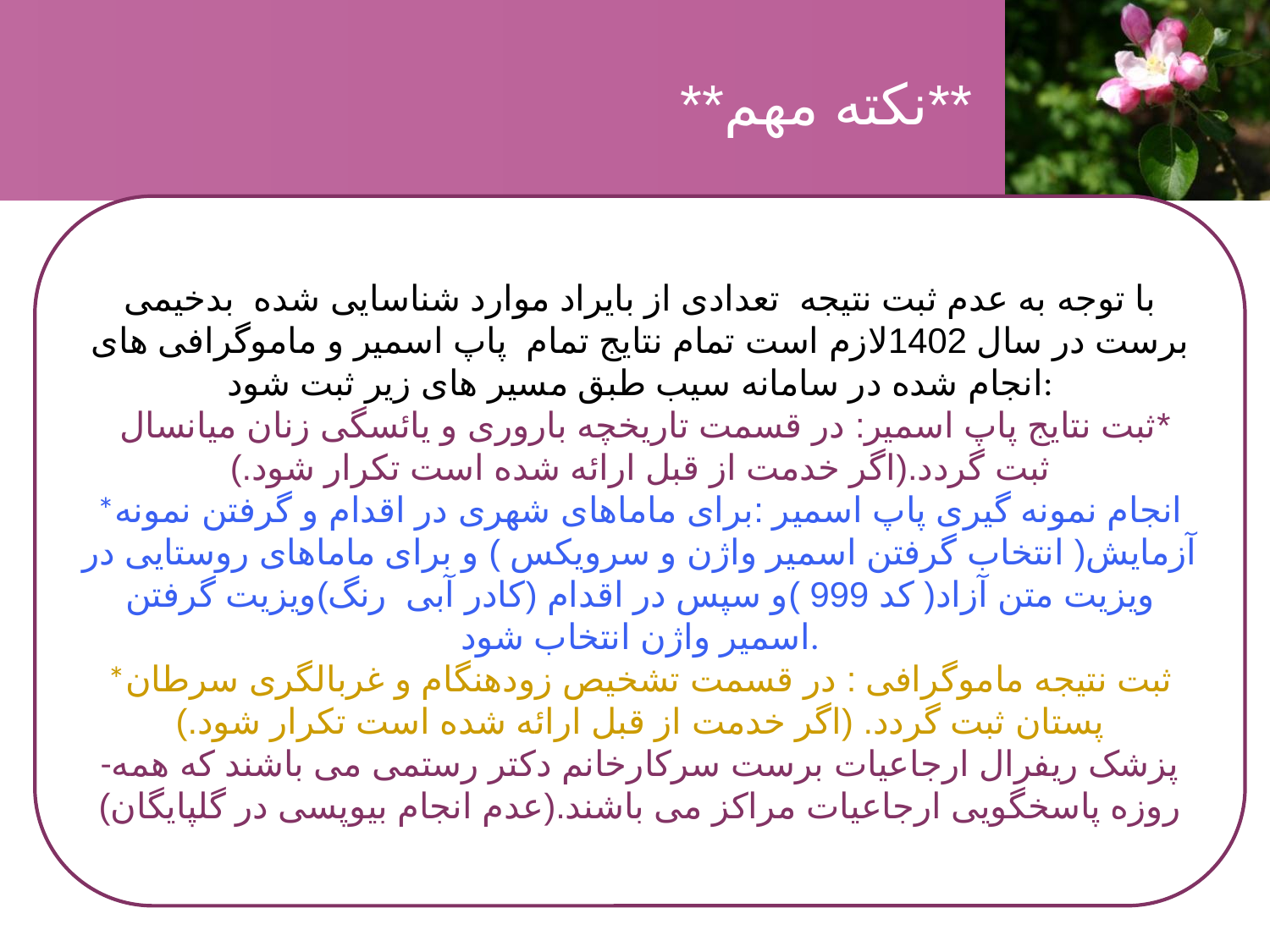

# **نکته مهم**
با توجه به عدم ثبت نتیجه  تعدادی از بایراد موارد شناسایی شده  بدخیمی برست در سال 1402لازم است تمام نتایج تمام  پاپ اسمیر و ماموگرافی های انجام شده در سامانه سیب طبق مسیر های زیر ثبت شود:
*ثبت نتایج پاپ اسمیر: در قسمت تاریخچه باروری و یائسگی زنان میانسال  ثبت گردد.(اگر خدمت از قبل ارائه شده است تکرار شود.)
*انجام نمونه گیری پاپ اسمیر :برای ماماهای شهری در اقدام و گرفتن نمونه آزمایش( انتخاب گرفتن اسمیر واژن و سرویکس ) و برای ماماهای روستایی در ویزیت متن آزاد( کد 999 )و سپس در اقدام (کادر آبی  رنگ)ویزیت گرفتن اسمیر واژن انتخاب شود.
*ثبت نتیجه ماموگرافی : در قسمت تشخیص زودهنگام و غربالگری سرطان پستان ثبت گردد. (اگر خدمت از قبل ارائه شده است تکرار شود.)
-پزشک ریفرال ارجاعیات برست سرکارخانم دکتر رستمی می باشند که همه روزه پاسخگویی ارجاعیات مراکز می باشند.(عدم انجام بیوپسی در گلپایگان)